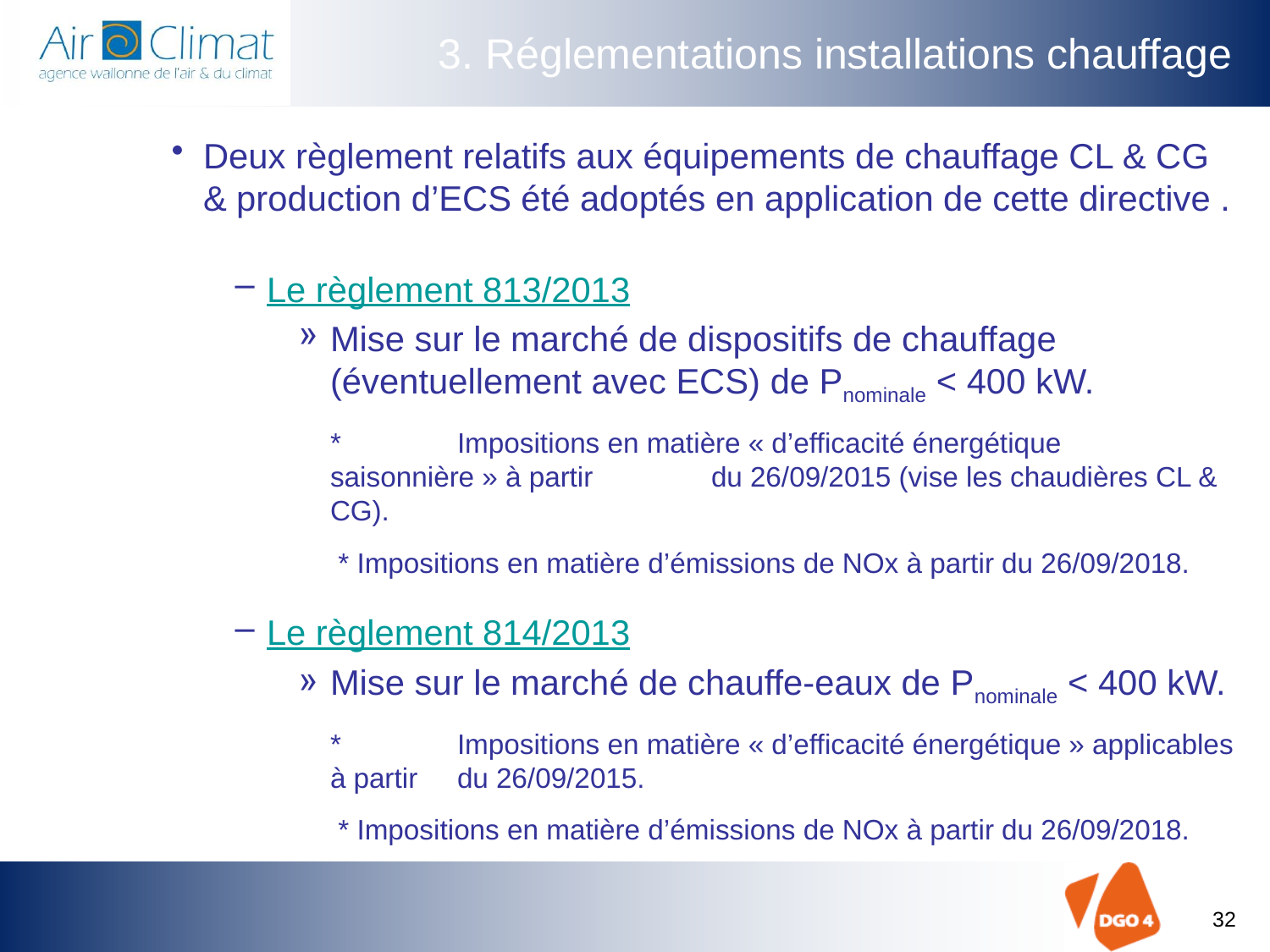

# 3. Réglementations installations chauffage
Deux règlement relatifs aux équipements de chauffage CL & CG & production d’ECS été adoptés en application de cette directive .

Le règlement 813/2013
Mise sur le marché de dispositifs de chauffage (éventuellement avec ECS) de Pnominale < 400 kW.
* 	Impositions en matière « d’efficacité énergétique saisonnière » à partir 	du 26/09/2015 (vise les chaudières CL & CG).
 * Impositions en matière d’émissions de NOx à partir du 26/09/2018.

Le règlement 814/2013
Mise sur le marché de chauffe-eaux de Pnominale < 400 kW.
* 	Impositions en matière « d’efficacité énergétique » applicables à partir 	du 26/09/2015.
 * Impositions en matière d’émissions de NOx à partir du 26/09/2018.

32